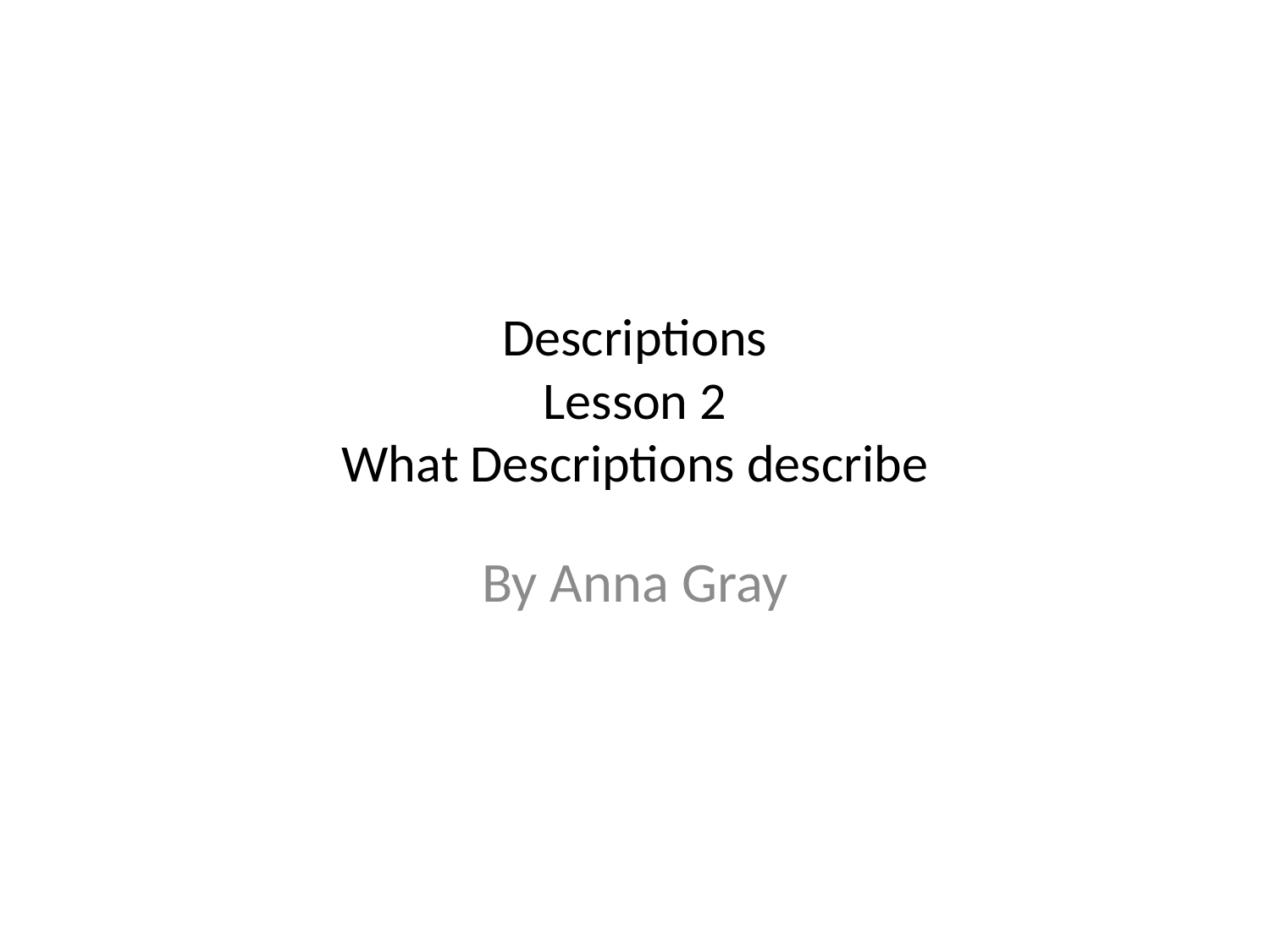

# Descriptions Lesson 2 What Descriptions describe
By Anna Gray